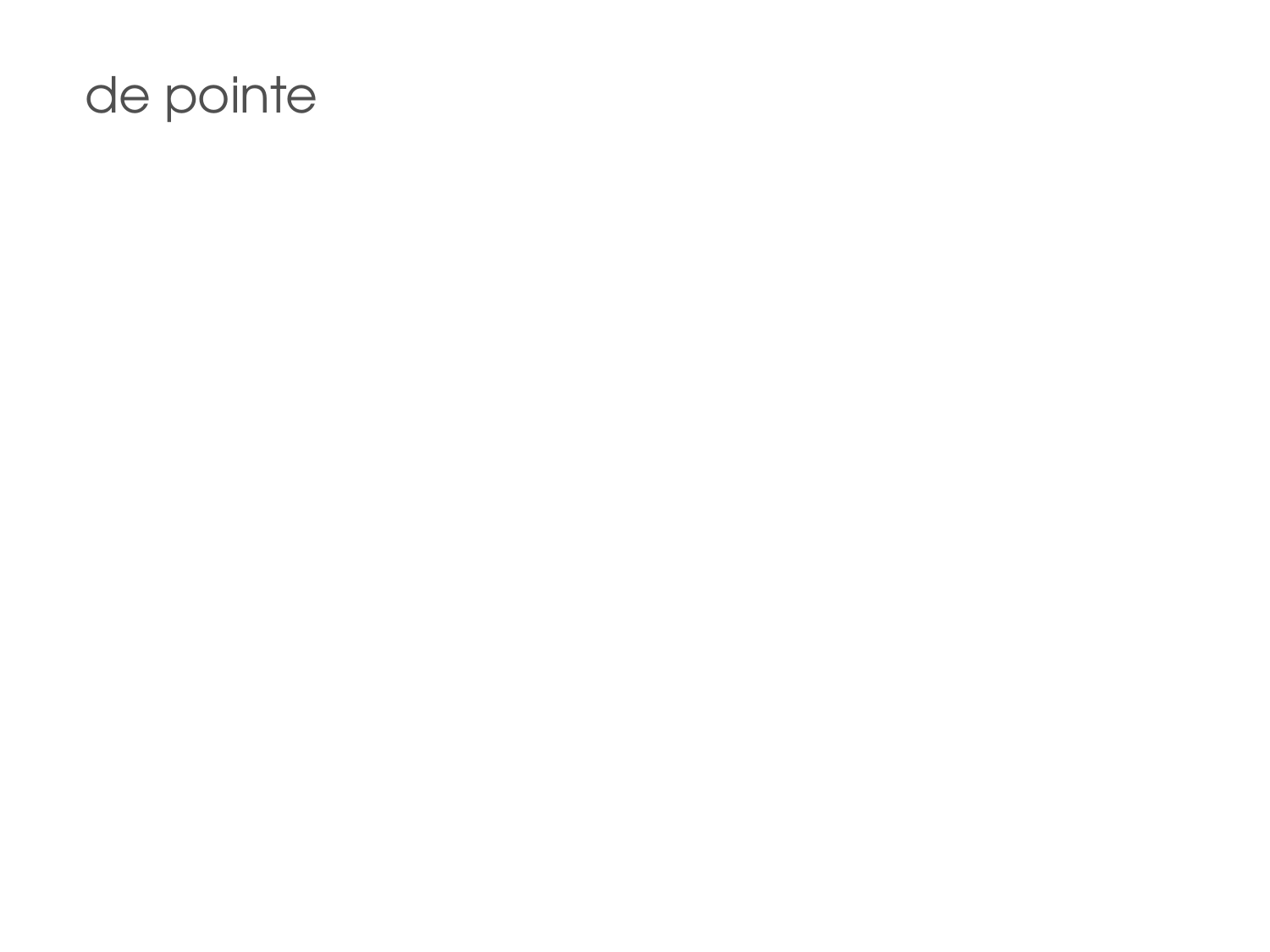

de pointe

Demandes d’ajout à la liste d’amis

démodé

devenir viral

épingler

être connecté

faire gagner du temps

fermer (une) session